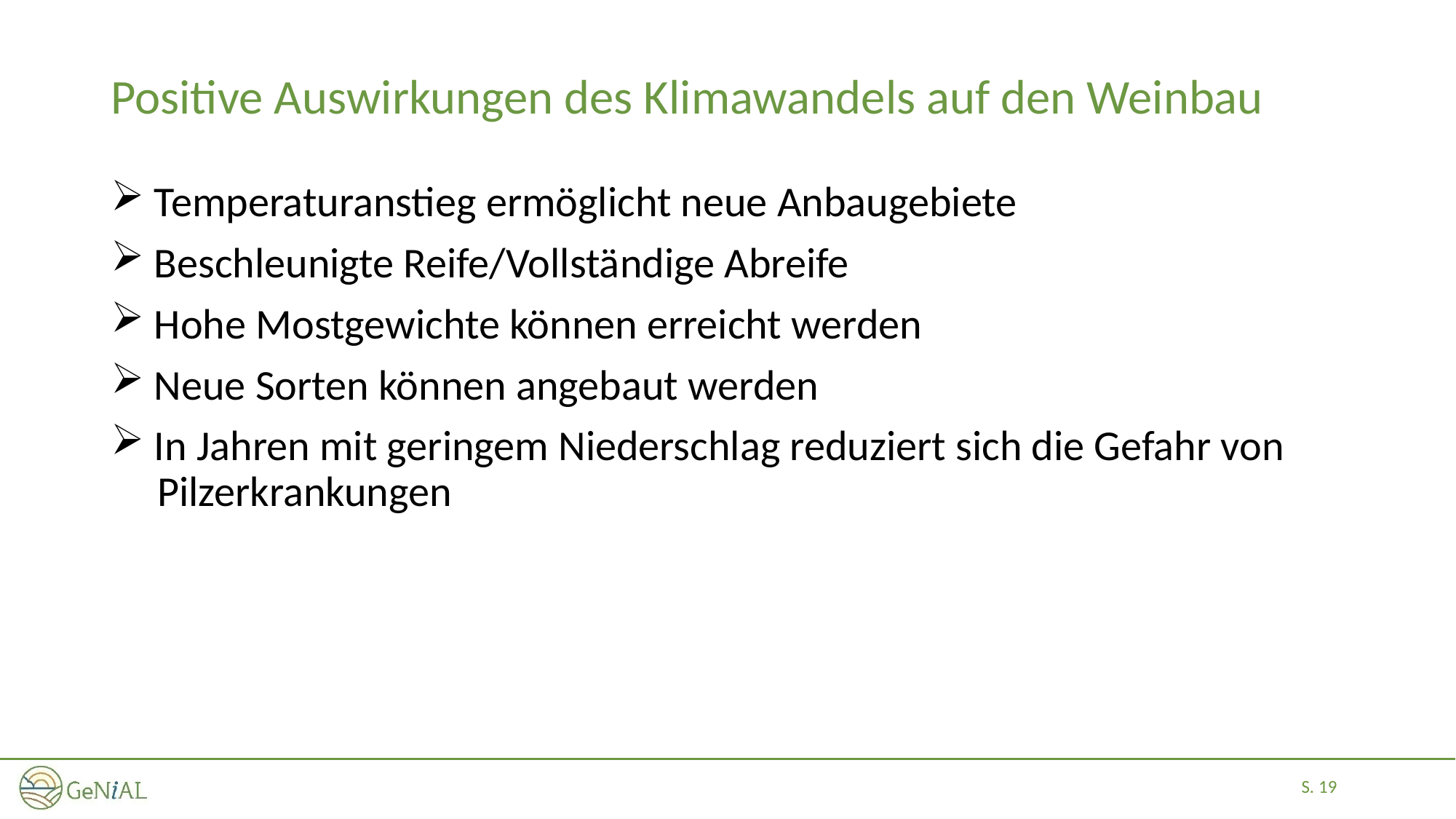

# Positive Auswirkungen des Klimawandels auf den Weinbau
 Temperaturanstieg ermöglicht neue Anbaugebiete
 Beschleunigte Reife/Vollständige Abreife
 Hohe Mostgewichte können erreicht werden
 Neue Sorten können angebaut werden
 In Jahren mit geringem Niederschlag reduziert sich die Gefahr von
  Pilzerkrankungen